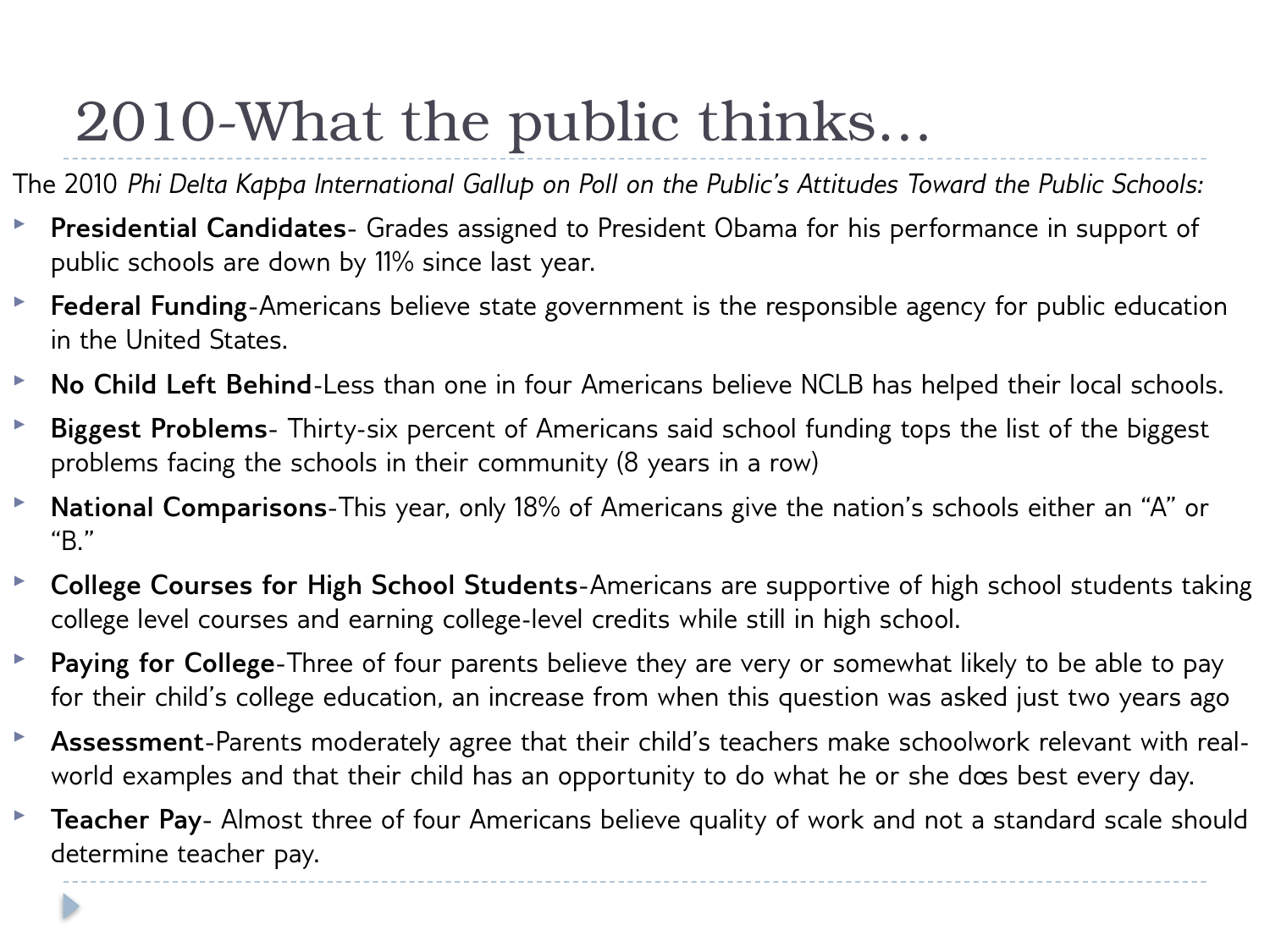

# 2010-What the public thinks…
The 2010 Phi Delta Kappa International Gallup on Poll on the Public’s Attitudes Toward the Public Schools:
Presidential Candidates- Grades assigned to President Obama for his performance in support of public schools are down by 11% since last year.
Federal Funding-Americans believe state government is the responsible agency for public education in the United States.
No Child Left Behind-Less than one in four Americans believe NCLB has helped their local schools.
Biggest Problems- Thirty-six percent of Americans said school funding tops the list of the biggest problems facing the schools in their community (8 years in a row)
National Comparisons-This year, only 18% of Americans give the nation’s schools either an “A” or “B.”
College Courses for High School Students-Americans are supportive of high school students taking college level courses and earning college-level credits while still in high school.
Paying for College-Three of four parents believe they are very or somewhat likely to be able to pay for their child’s college education, an increase from when this question was asked just two years ago
Assessment-Parents moderately agree that their child’s teachers make schoolwork relevant with real-world examples and that their child has an opportunity to do what he or she does best every day.
Teacher Pay- Almost three of four Americans believe quality of work and not a standard scale should determine teacher pay.